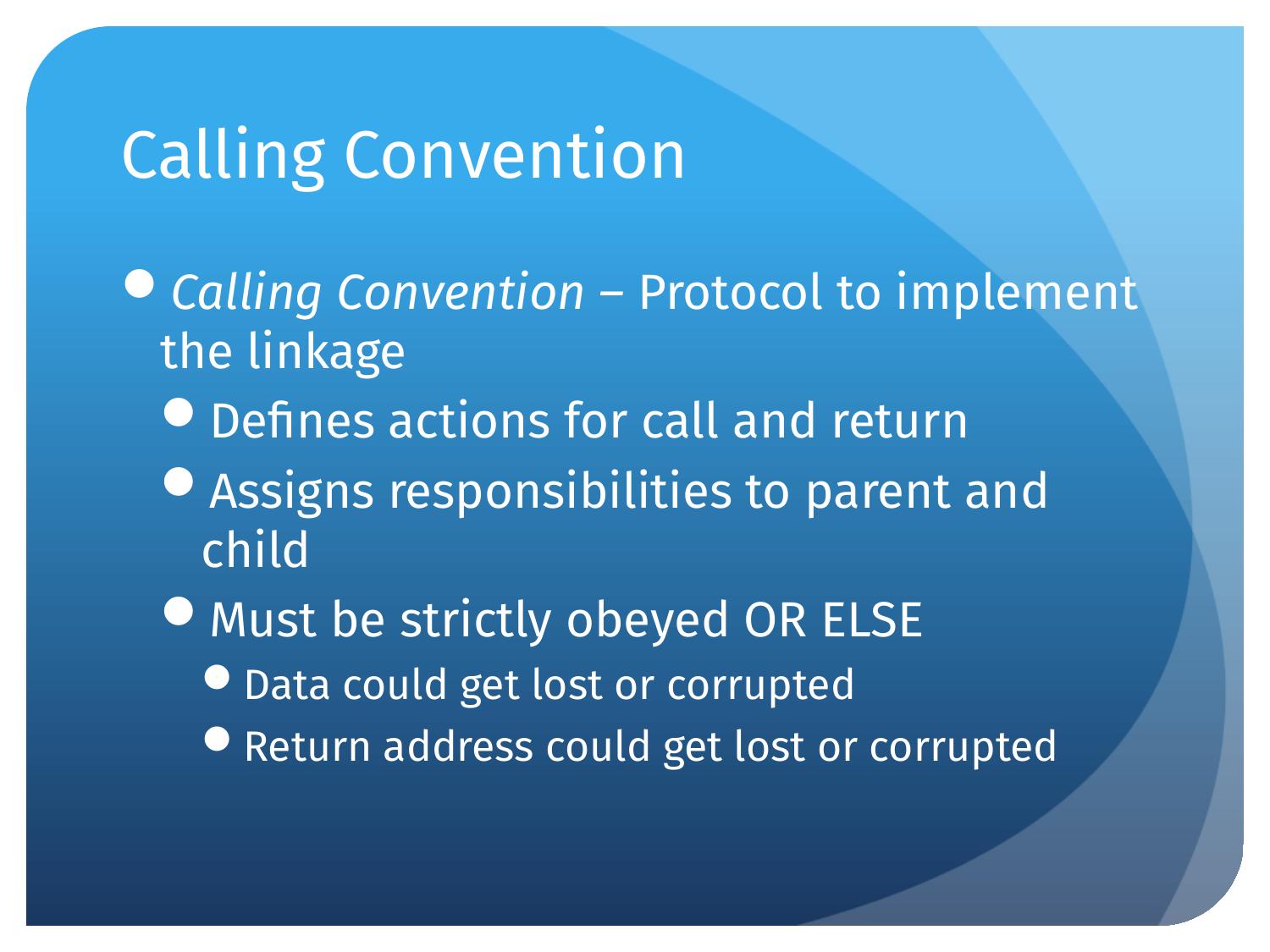

# Calling Convention
Calling Convention – Protocol to implement the linkage
Defines actions for call and return
Assigns responsibilities to parent and child
Must be strictly obeyed OR ELSE
Data could get lost or corrupted
Return address could get lost or corrupted